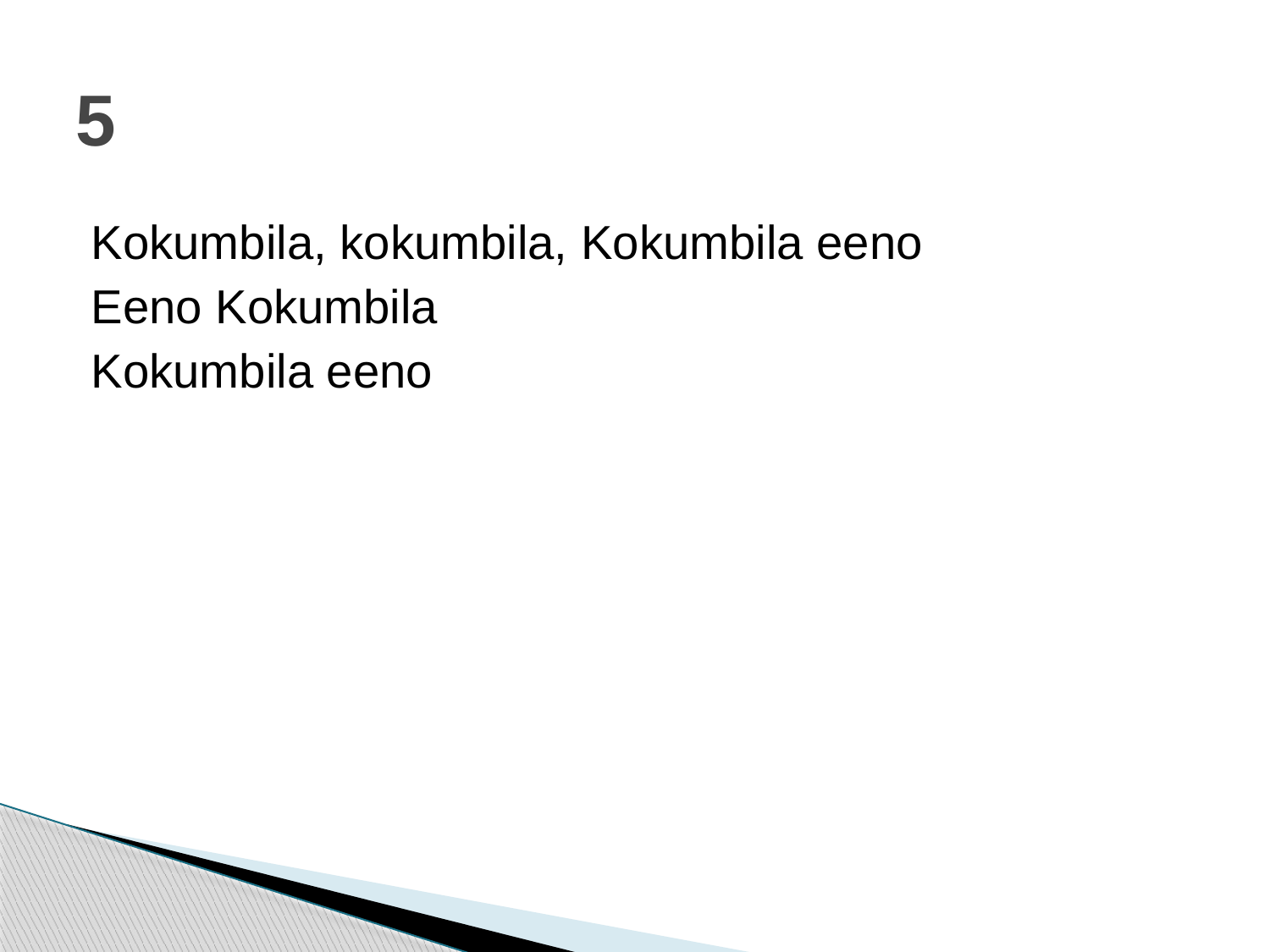

# 5
Kokumbila, kokumbila, Kokumbila eeno
Eeno Kokumbila
Kokumbila eeno